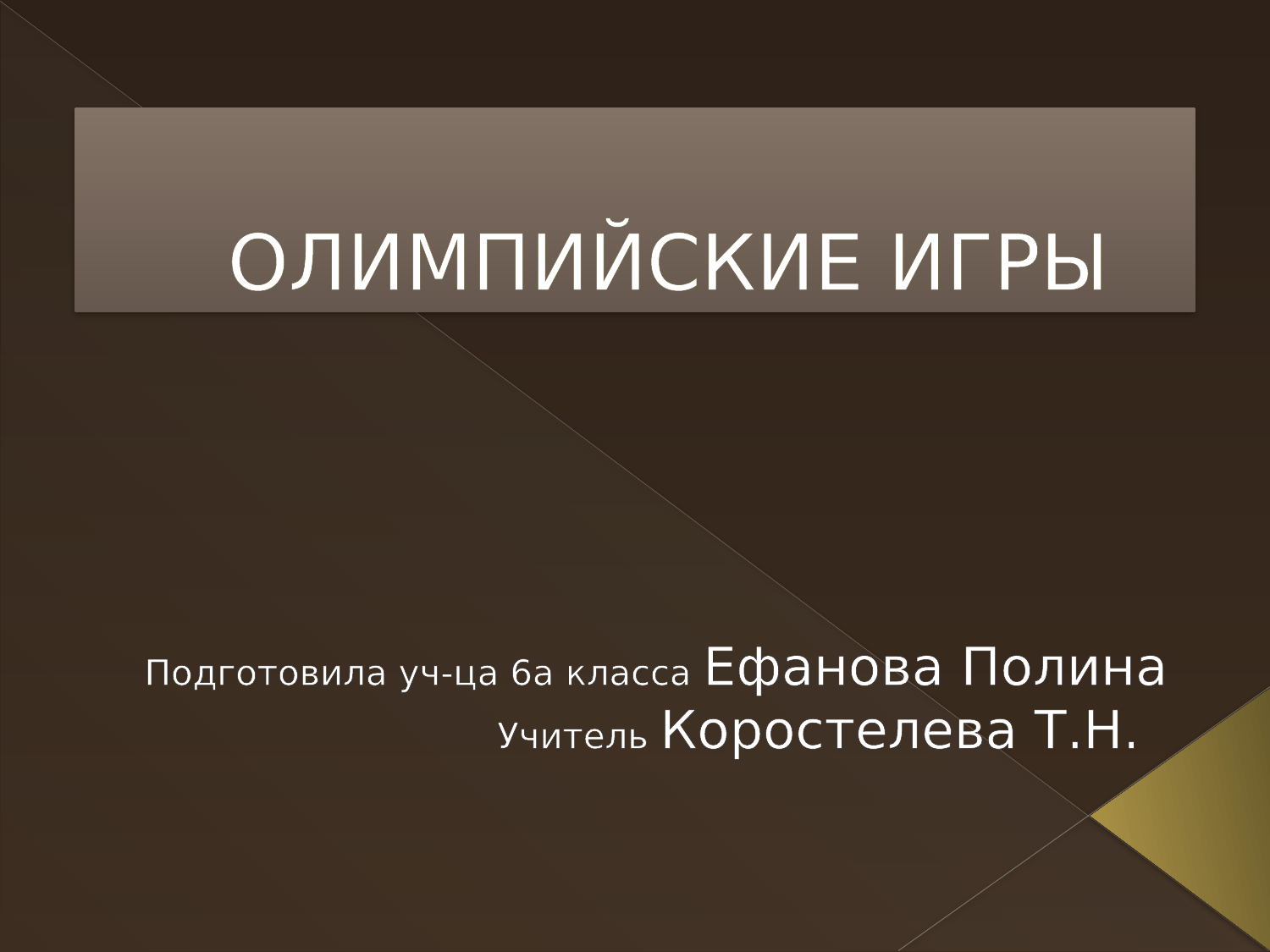

# ОЛИМПИЙСКИЕ ИГРЫ
Подготовила уч-ца 6а класса Ефанова Полина
 Учитель Коростелева Т.Н.